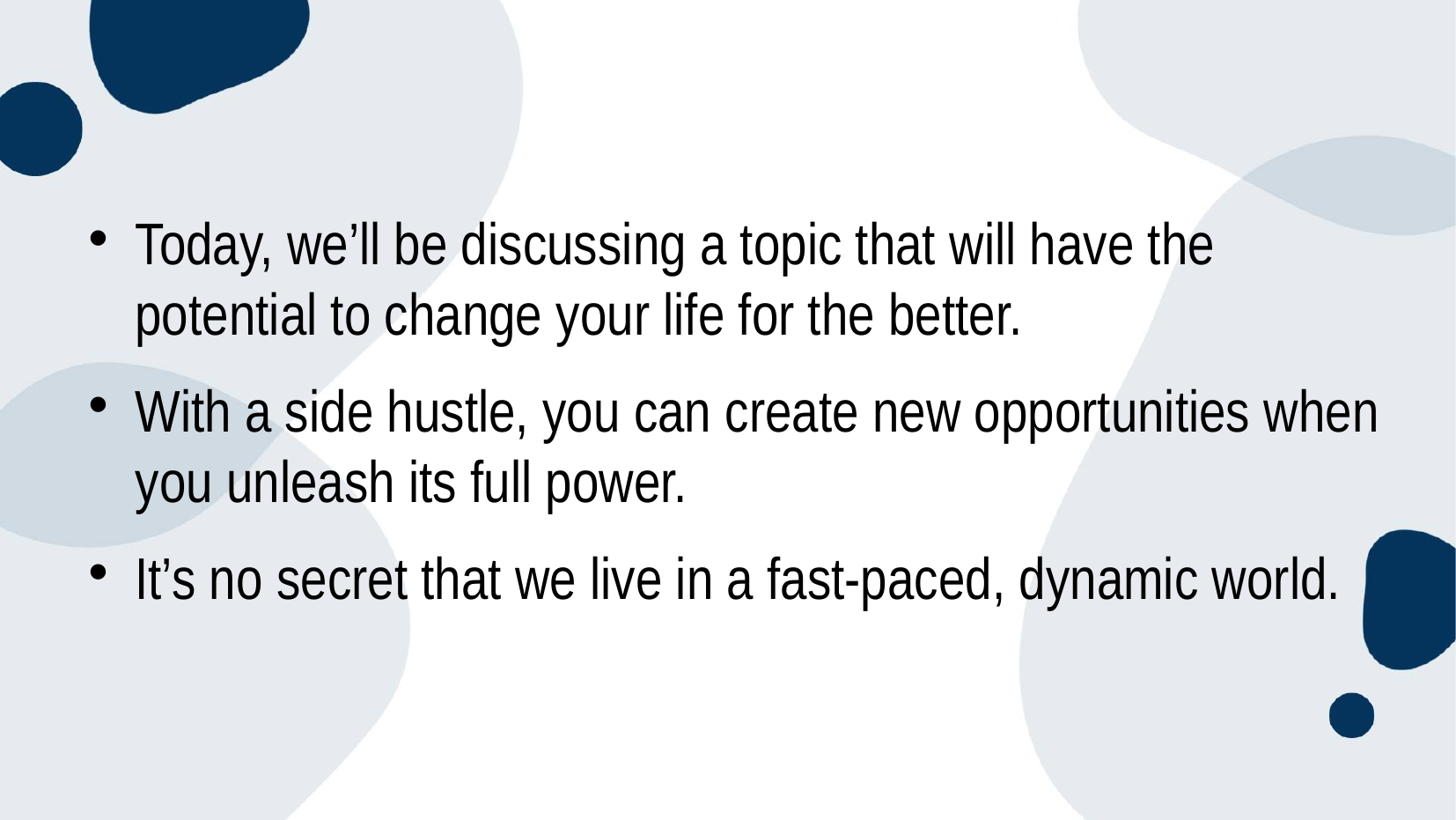

#
Today, we’ll be discussing a topic that will have the potential to change your life for the better.
With a side hustle, you can create new opportunities when you unleash its full power.
It’s no secret that we live in a fast-paced, dynamic world.